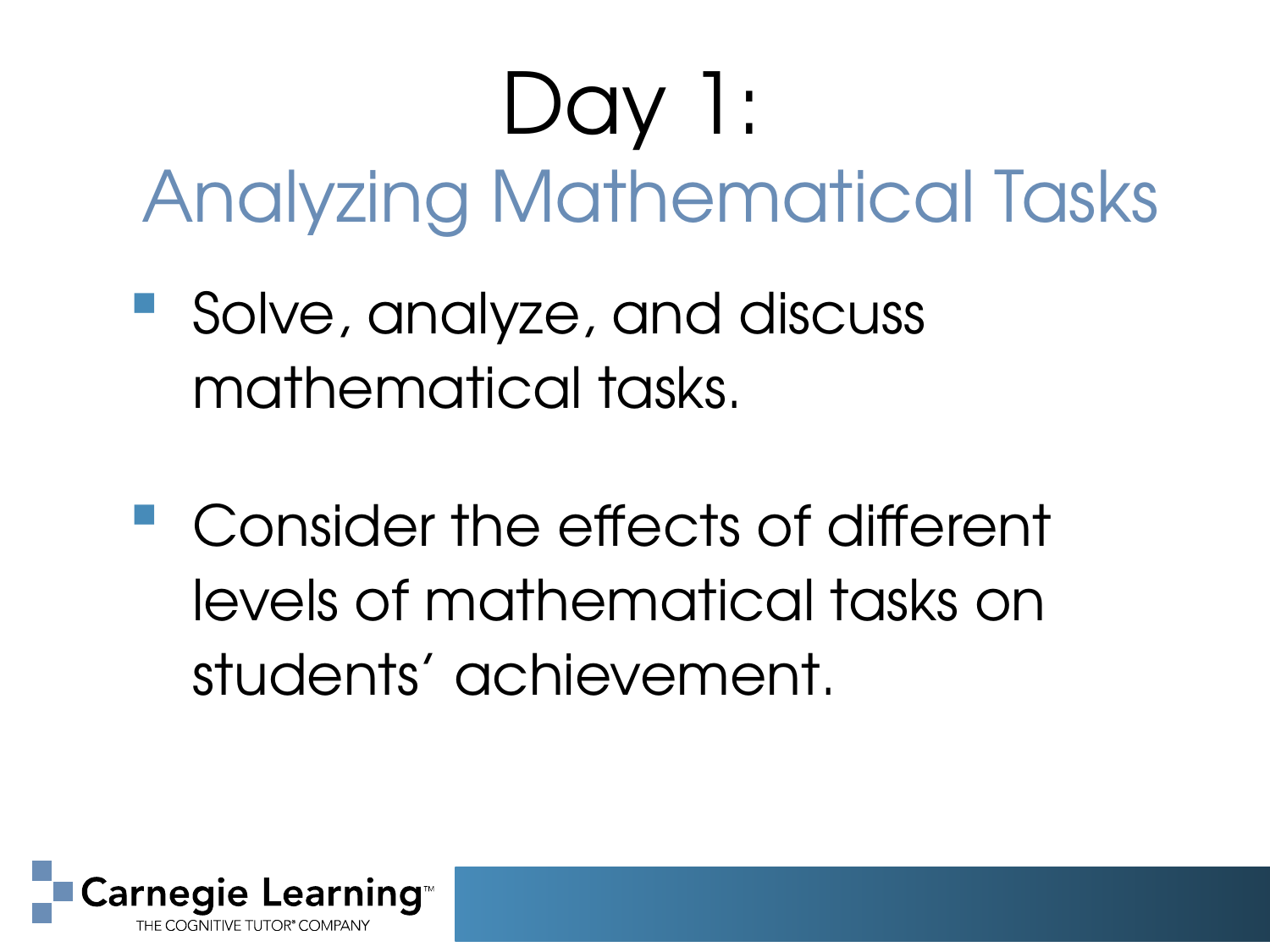

# Day 1: Analyzing Mathematical Tasks
Solve, analyze, and discuss mathematical tasks.

Consider the effects of different levels of mathematical tasks on students’ achievement.